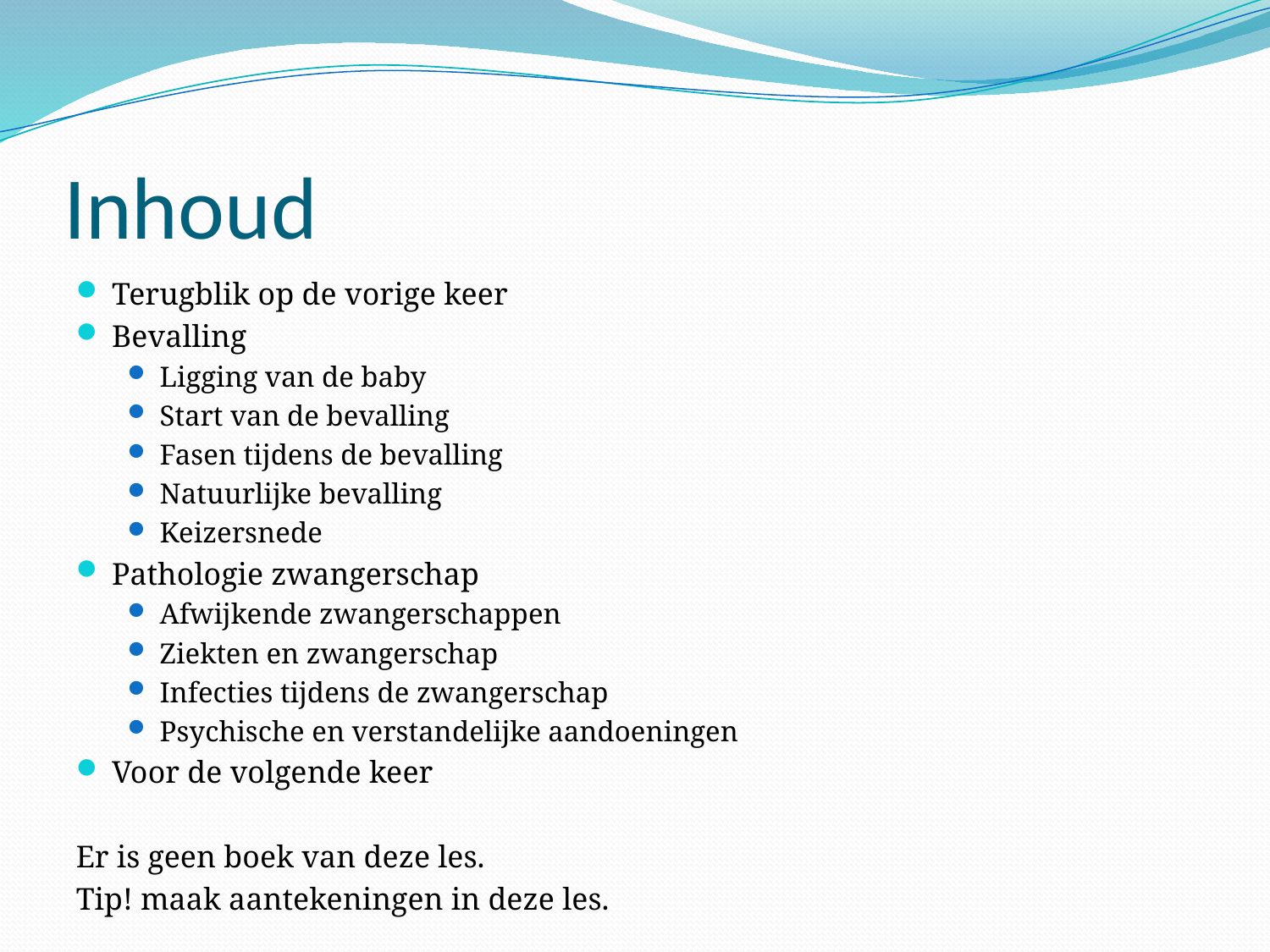

# Inhoud
Terugblik op de vorige keer
Bevalling
Ligging van de baby
Start van de bevalling
Fasen tijdens de bevalling
Natuurlijke bevalling
Keizersnede
Pathologie zwangerschap
Afwijkende zwangerschappen
Ziekten en zwangerschap
Infecties tijdens de zwangerschap
Psychische en verstandelijke aandoeningen
Voor de volgende keer

Er is geen boek van deze les.
Tip! maak aantekeningen in deze les.